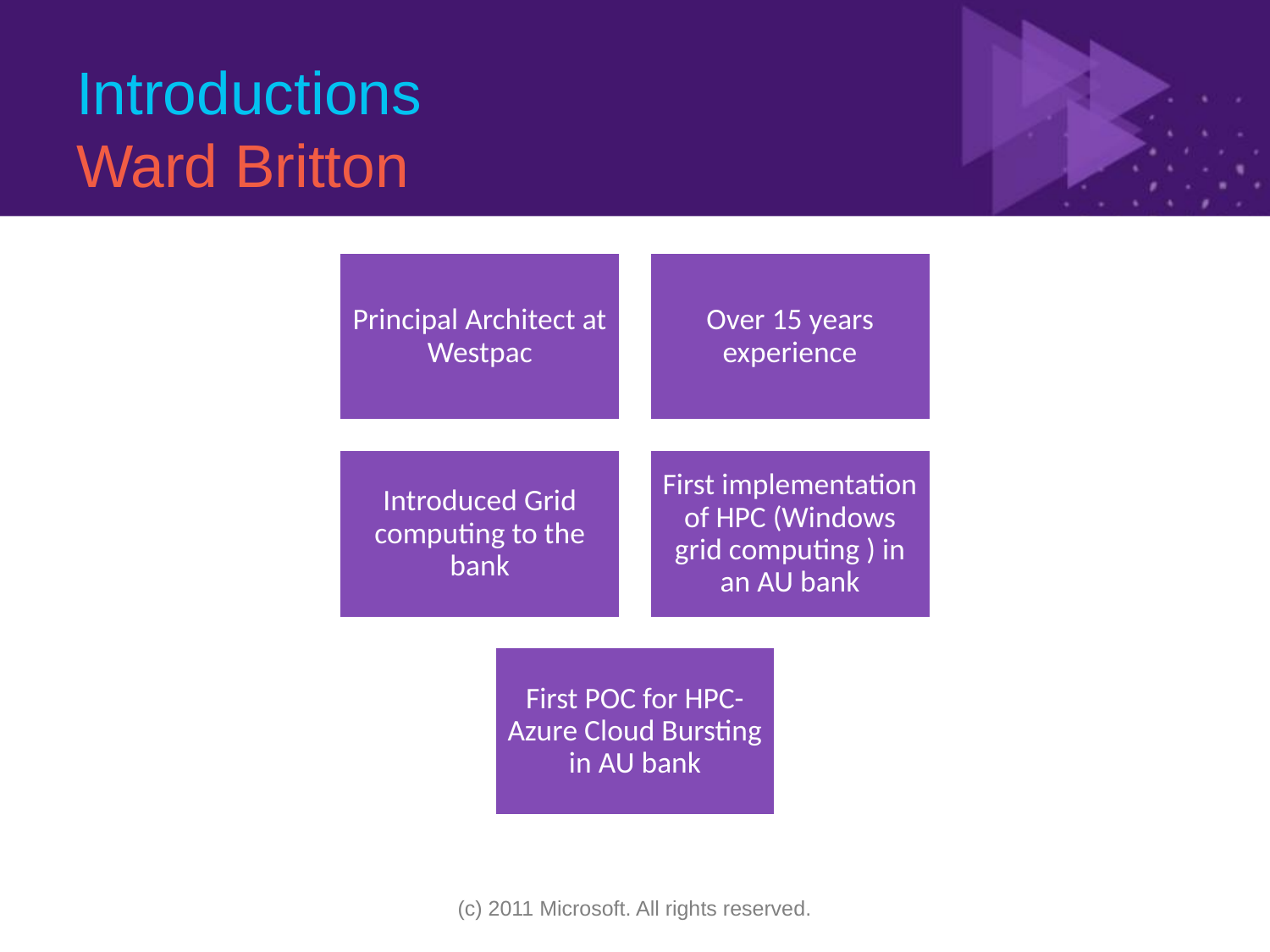

# Introductions Ward Britton
Principal Architect at Westpac
Over 15 years experience
Introduced Grid computing to the bank
First implementation of HPC (Windows grid computing ) in an AU bank
First POC for HPC-Azure Cloud Bursting in AU bank
(c) 2011 Microsoft. All rights reserved.